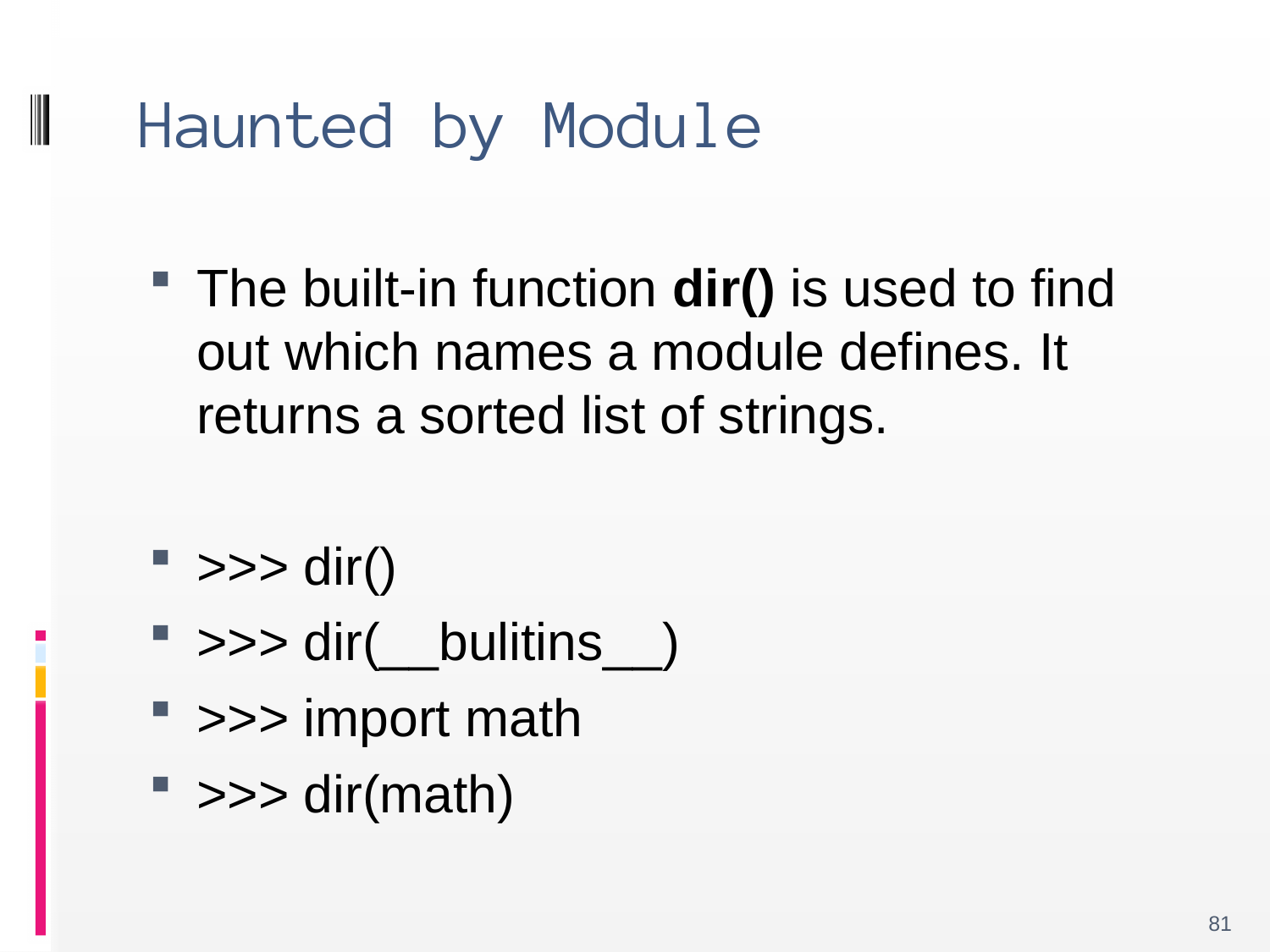

# Haunted by Module
The built-in function dir() is used to find out which names a module defines. It returns a sorted list of strings.

>>> dir()
>>> dir(__bulitins__)
>>> import math
>>> dir(math)
81